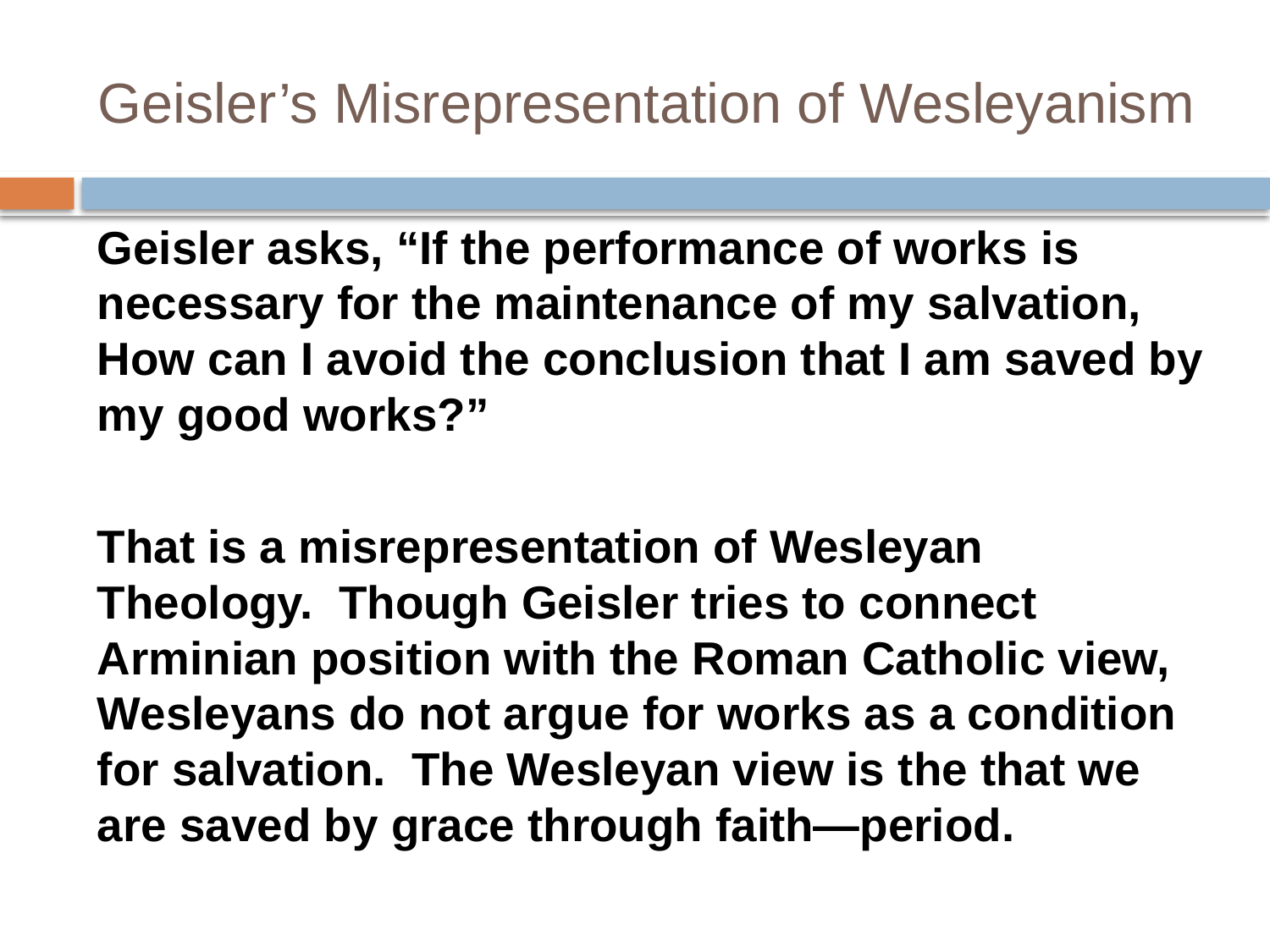

# Geisler’s Misrepresentation of Wesleyanism
Geisler asks, “If the performance of works is necessary for the maintenance of my salvation, How can I avoid the conclusion that I am saved by my good works?”

That is a misrepresentation of Wesleyan Theology.  Though Geisler tries to connect Arminian position with the Roman Catholic view, Wesleyans do not argue for works as a condition for salvation.  The Wesleyan view is the that we are saved by grace through faith—period.